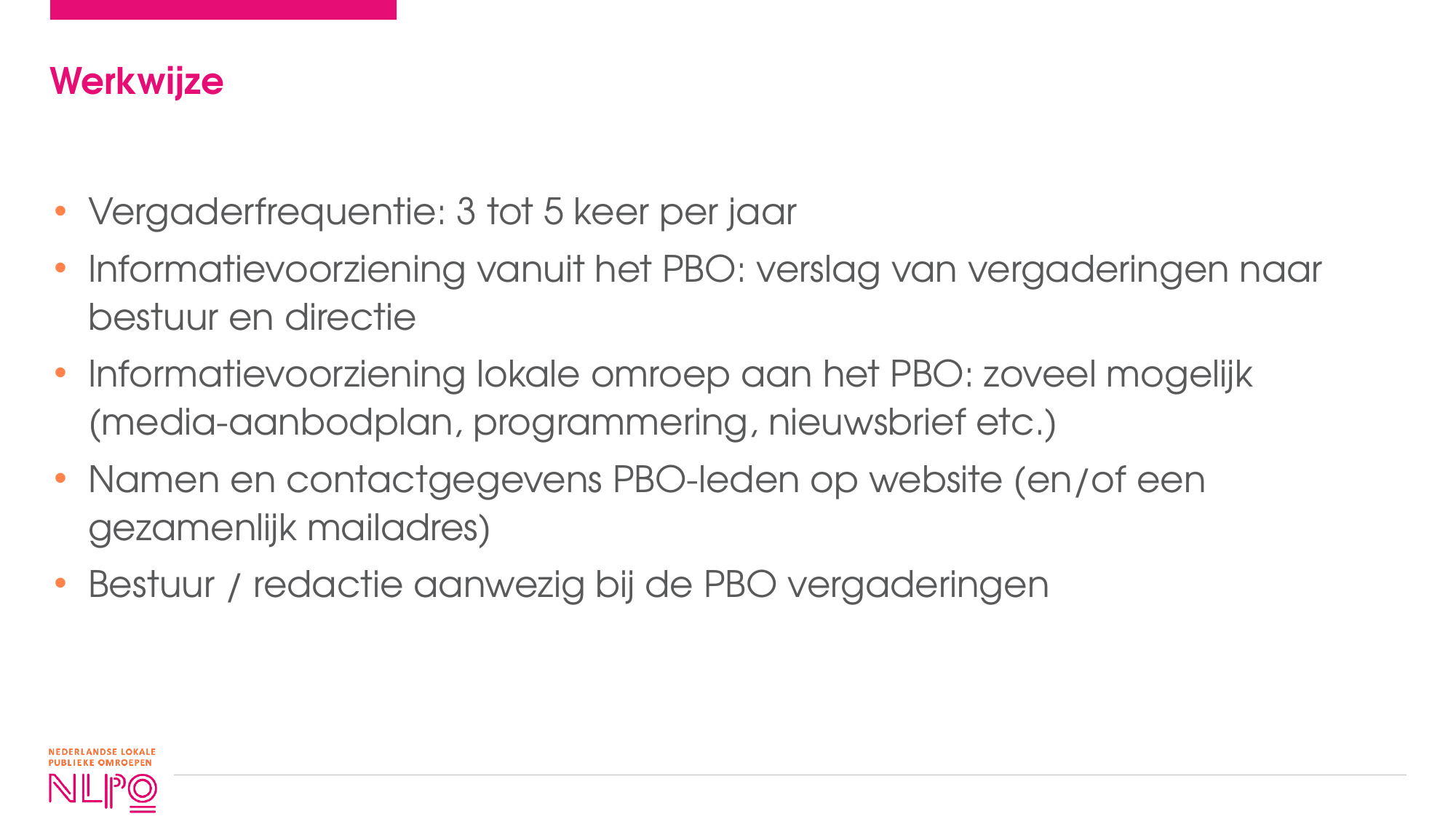

# Werkwijze

Vergaderfrequentie: 3 tot 5 keer per jaar
Informatievoorziening vanuit het PBO: verslag van vergaderingen naar bestuur en directie
Informatievoorziening lokale omroep aan het PBO: zoveel mogelijk (media-aanbodplan, programmering, nieuwsbrief etc.)
Namen en contactgegevens PBO-leden op website (en/of een gezamenlijk mailadres)
Bestuur / redactie aanwezig bij de PBO vergaderingen